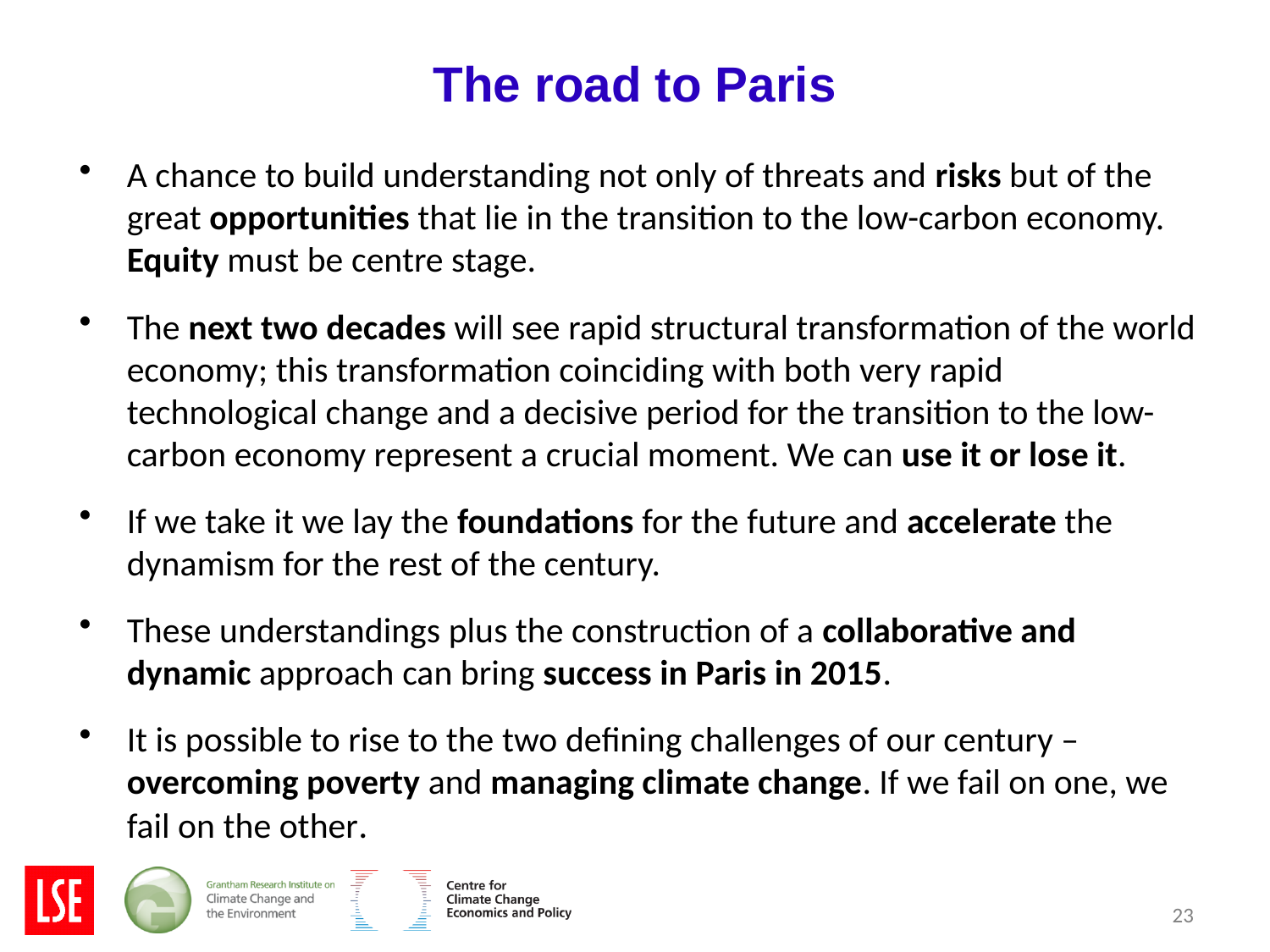

# The road to Paris
A chance to build understanding not only of threats and risks but of the great opportunities that lie in the transition to the low-carbon economy. Equity must be centre stage.
The next two decades will see rapid structural transformation of the world economy; this transformation coinciding with both very rapid technological change and a decisive period for the transition to the low-carbon economy represent a crucial moment. We can use it or lose it.
If we take it we lay the foundations for the future and accelerate the dynamism for the rest of the century.
These understandings plus the construction of a collaborative and dynamic approach can bring success in Paris in 2015.
It is possible to rise to the two defining challenges of our century – overcoming poverty and managing climate change. If we fail on one, we fail on the other.